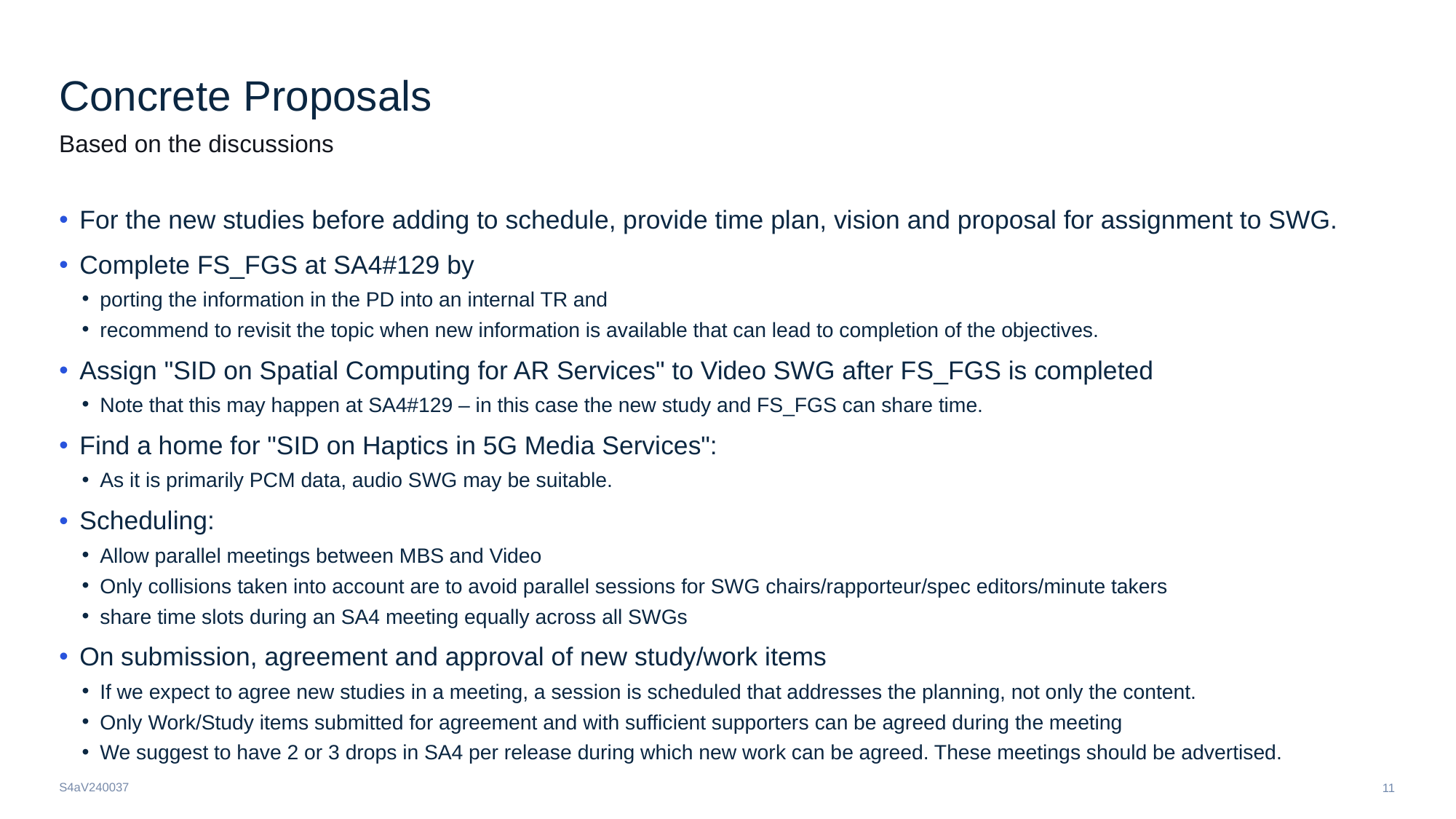

# Concrete Proposals
Based on the discussions
For the new studies before adding to schedule, provide time plan, vision and proposal for assignment to SWG.
Complete FS_FGS at SA4#129 by
porting the information in the PD into an internal TR and
recommend to revisit the topic when new information is available that can lead to completion of the objectives.
Assign "SID on Spatial Computing for AR Services" to Video SWG after FS_FGS is completed
Note that this may happen at SA4#129 – in this case the new study and FS_FGS can share time.
Find a home for "SID on Haptics in 5G Media Services":
As it is primarily PCM data, audio SWG may be suitable.
Scheduling:
Allow parallel meetings between MBS and Video
Only collisions taken into account are to avoid parallel sessions for SWG chairs/rapporteur/spec editors/minute takers
share time slots during an SA4 meeting equally across all SWGs
On submission, agreement and approval of new study/work items
If we expect to agree new studies in a meeting, a session is scheduled that addresses the planning, not only the content.
Only Work/Study items submitted for agreement and with sufficient supporters can be agreed during the meeting
We suggest to have 2 or 3 drops in SA4 per release during which new work can be agreed. These meetings should be advertised.

S4aV240037